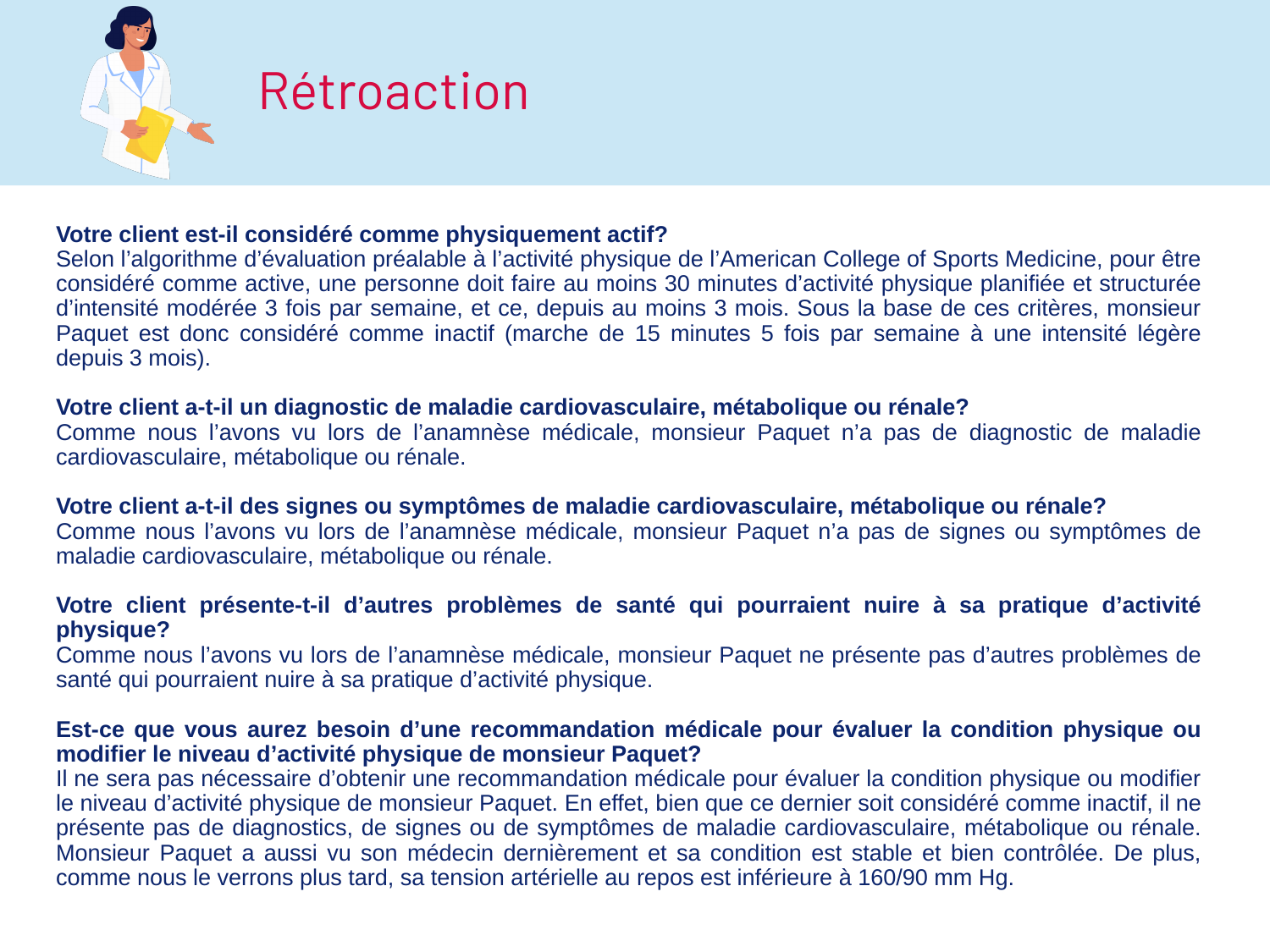

Votre client est-il considéré comme physiquement actif?
Selon l’algorithme d’évaluation préalable à l’activité physique de l’American College of Sports Medicine, pour être considéré comme active, une personne doit faire au moins 30 minutes d’activité physique planifiée et structurée d’intensité modérée 3 fois par semaine, et ce, depuis au moins 3 mois. Sous la base de ces critères, monsieur Paquet est donc considéré comme inactif (marche de 15 minutes 5 fois par semaine à une intensité légère depuis 3 mois).

Votre client a-t-il un diagnostic de maladie cardiovasculaire, métabolique ou rénale?
Comme nous l’avons vu lors de l’anamnèse médicale, monsieur Paquet n’a pas de diagnostic de maladie cardiovasculaire, métabolique ou rénale.

Votre client a-t-il des signes ou symptômes de maladie cardiovasculaire, métabolique ou rénale?
Comme nous l’avons vu lors de l’anamnèse médicale, monsieur Paquet n’a pas de signes ou symptômes de maladie cardiovasculaire, métabolique ou rénale.

Votre client présente-t-il d’autres problèmes de santé qui pourraient nuire à sa pratique d’activité physique?
Comme nous l’avons vu lors de l’anamnèse médicale, monsieur Paquet ne présente pas d’autres problèmes de santé qui pourraient nuire à sa pratique d’activité physique.

Est-ce que vous aurez besoin d’une recommandation médicale pour évaluer la condition physique ou modifier le niveau d’activité physique de monsieur Paquet?
Il ne sera pas nécessaire d’obtenir une recommandation médicale pour évaluer la condition physique ou modifier le niveau d’activité physique de monsieur Paquet. En effet, bien que ce dernier soit considéré comme inactif, il ne présente pas de diagnostics, de signes ou de symptômes de maladie cardiovasculaire, métabolique ou rénale. Monsieur Paquet a aussi vu son médecin dernièrement et sa condition est stable et bien contrôlée. De plus, comme nous le verrons plus tard, sa tension artérielle au repos est inférieure à 160/90 mm Hg.